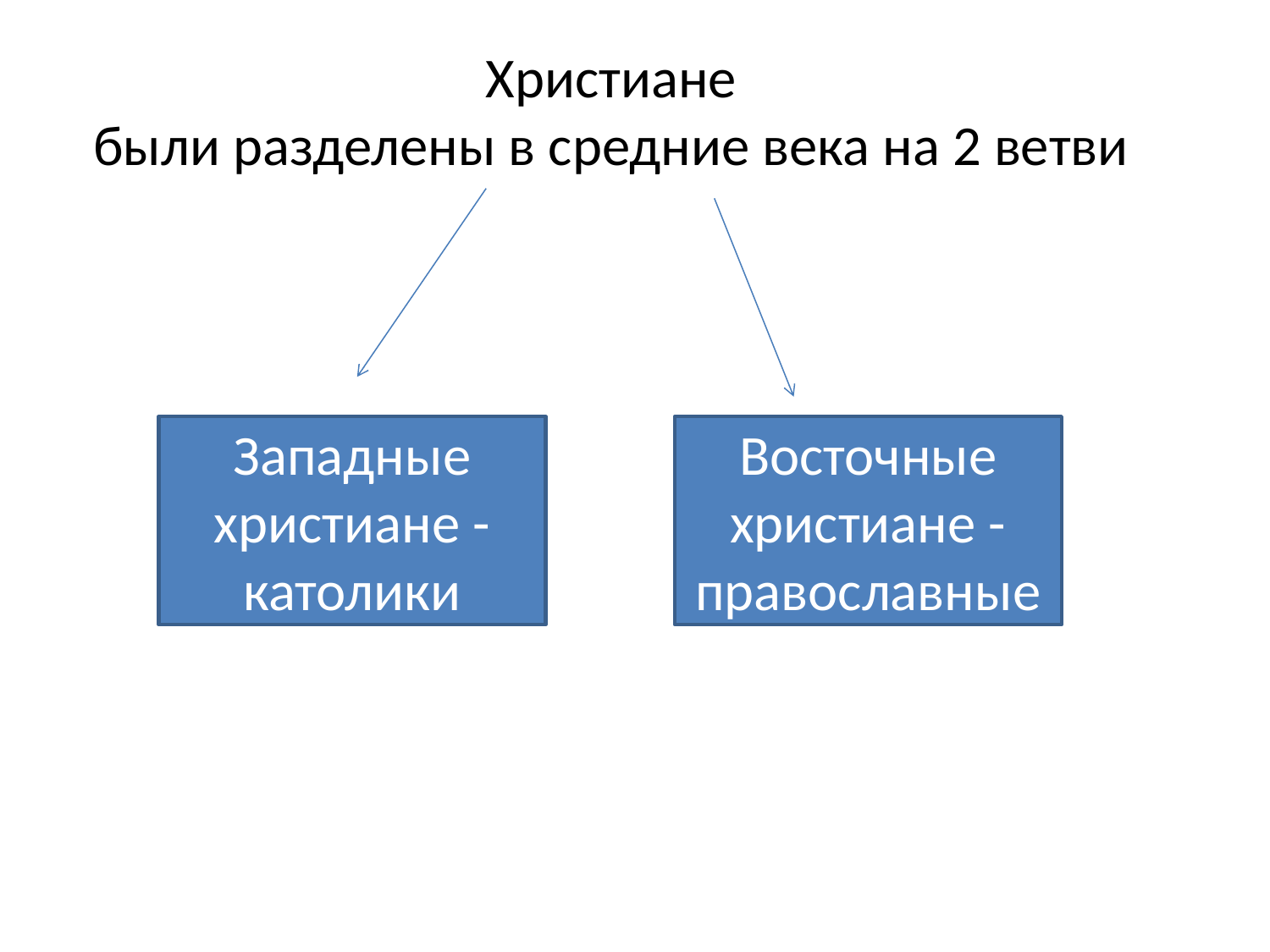

# Христиане были разделены в средние века на 2 ветви
Западные христиане -
католики
Восточные христиане -
православные